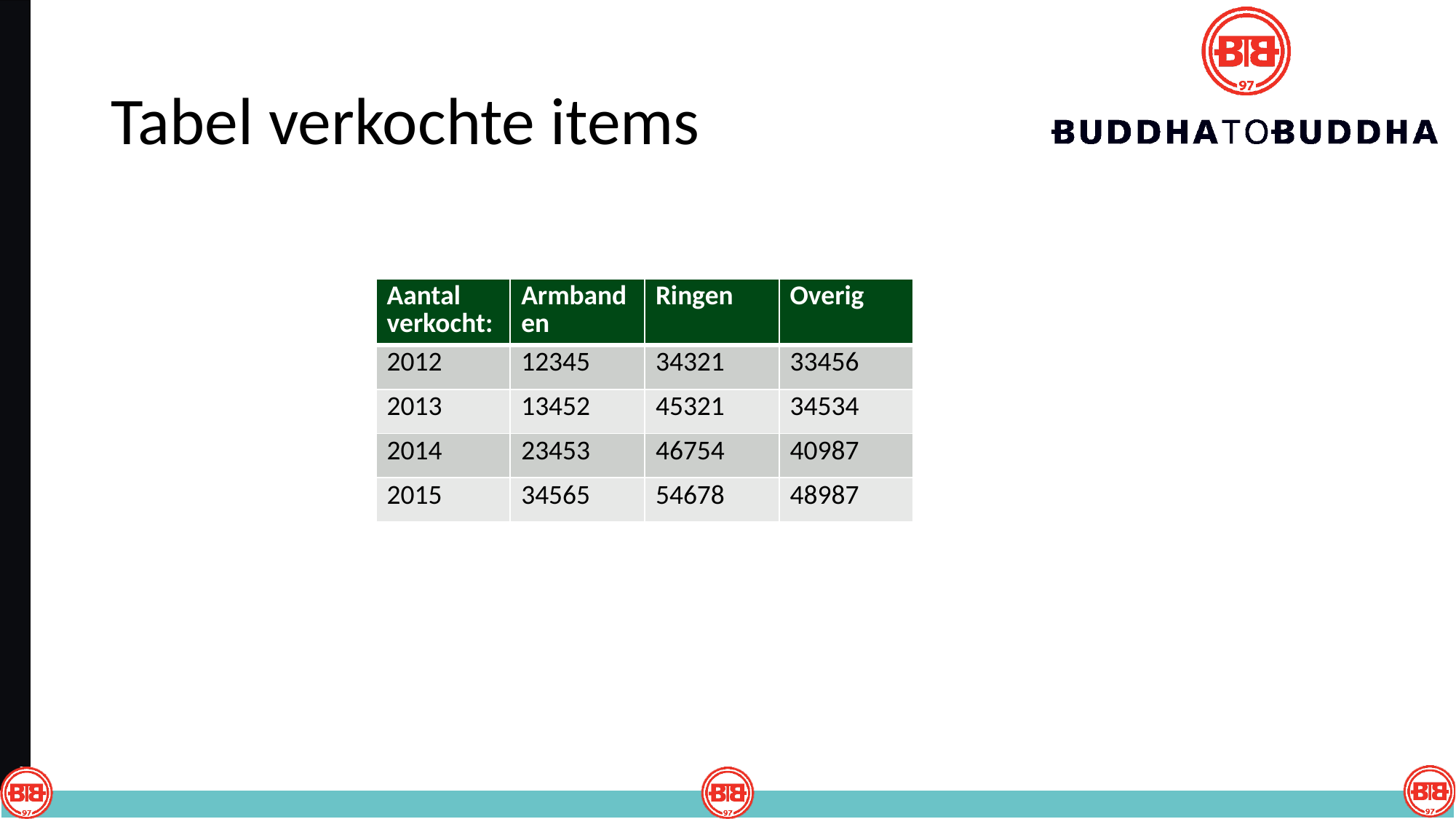

# Tabel verkochte items
| Aantal verkocht: | Armbanden | Ringen | Overig |
| --- | --- | --- | --- |
| 2012 | 12345 | 34321 | 33456 |
| 2013 | 13452 | 45321 | 34534 |
| 2014 | 23453 | 46754 | 40987 |
| 2015 | 34565 | 54678 | 48987 |